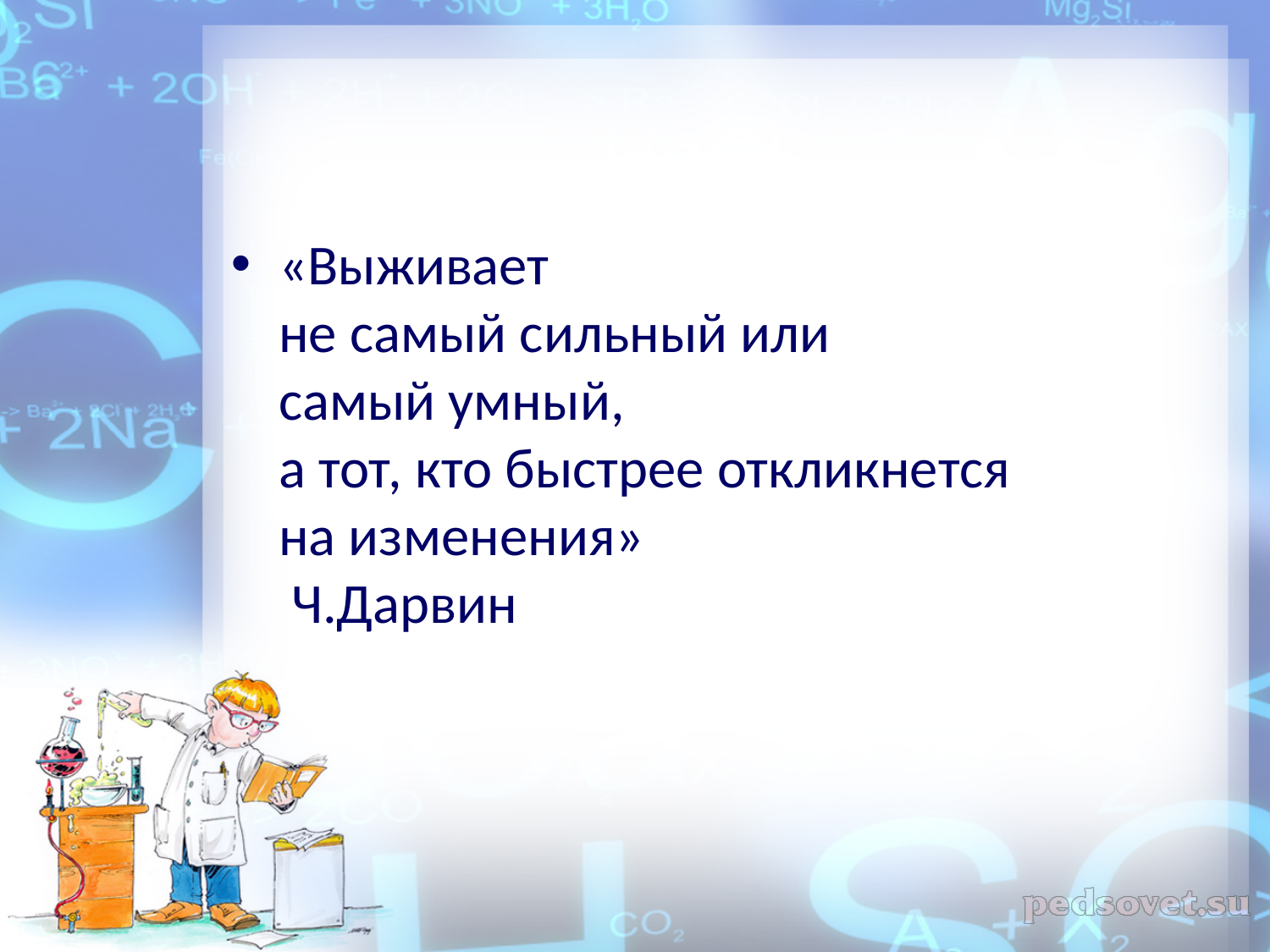

#
«Выживает
не самый сильный или
самый умный,
а тот, кто быстрее откликнется
на изменения»
 Ч.Дарвин